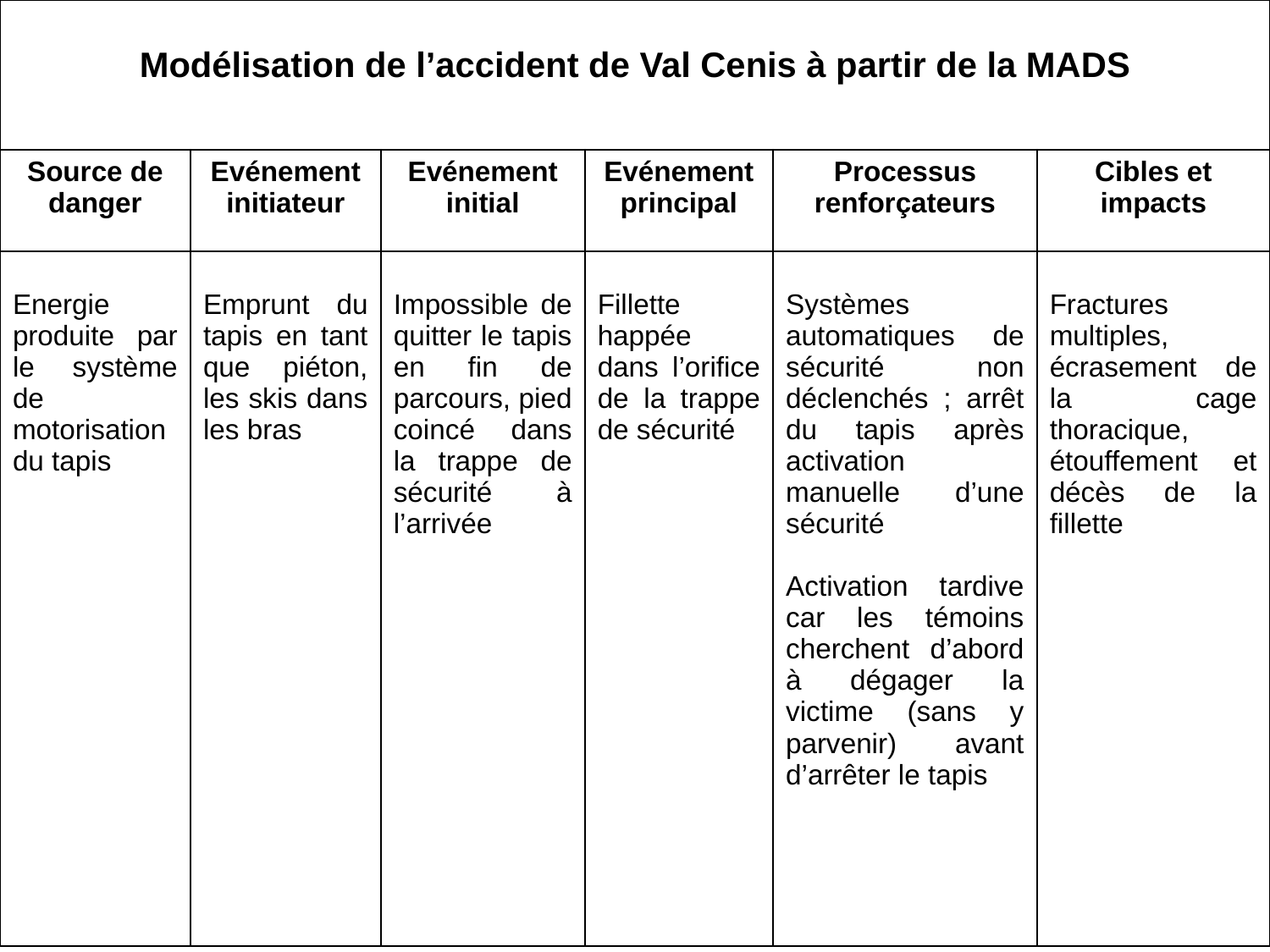

| Modélisation de l’accident de Val Cenis à partir de la MADS |  |  |  |  |  |
| --- | --- | --- | --- | --- | --- |
| Source de danger | Evénement initiateur | Evénement initial | Evénement principal | Processus renforçateurs | Cibles et impacts |
| Energie produite par le système de motorisation du tapis | Emprunt du tapis en tant que piéton, les skis dans les bras | Impossible de quitter le tapis en fin de parcours, pied coincé dans la trappe de sécurité à l’arrivée | Fillette happée dans l’orifice de la trappe de sécurité | Systèmes automatiques de sécurité non déclenchés ; arrêt du tapis après activation manuelle d’une sécurité Activation tardive car les témoins cherchent d’abord à dégager la victime (sans y parvenir) avant d’arrêter le tapis | Fractures multiples, écrasement de la cage thoracique, étouffement et décès de la fillette |